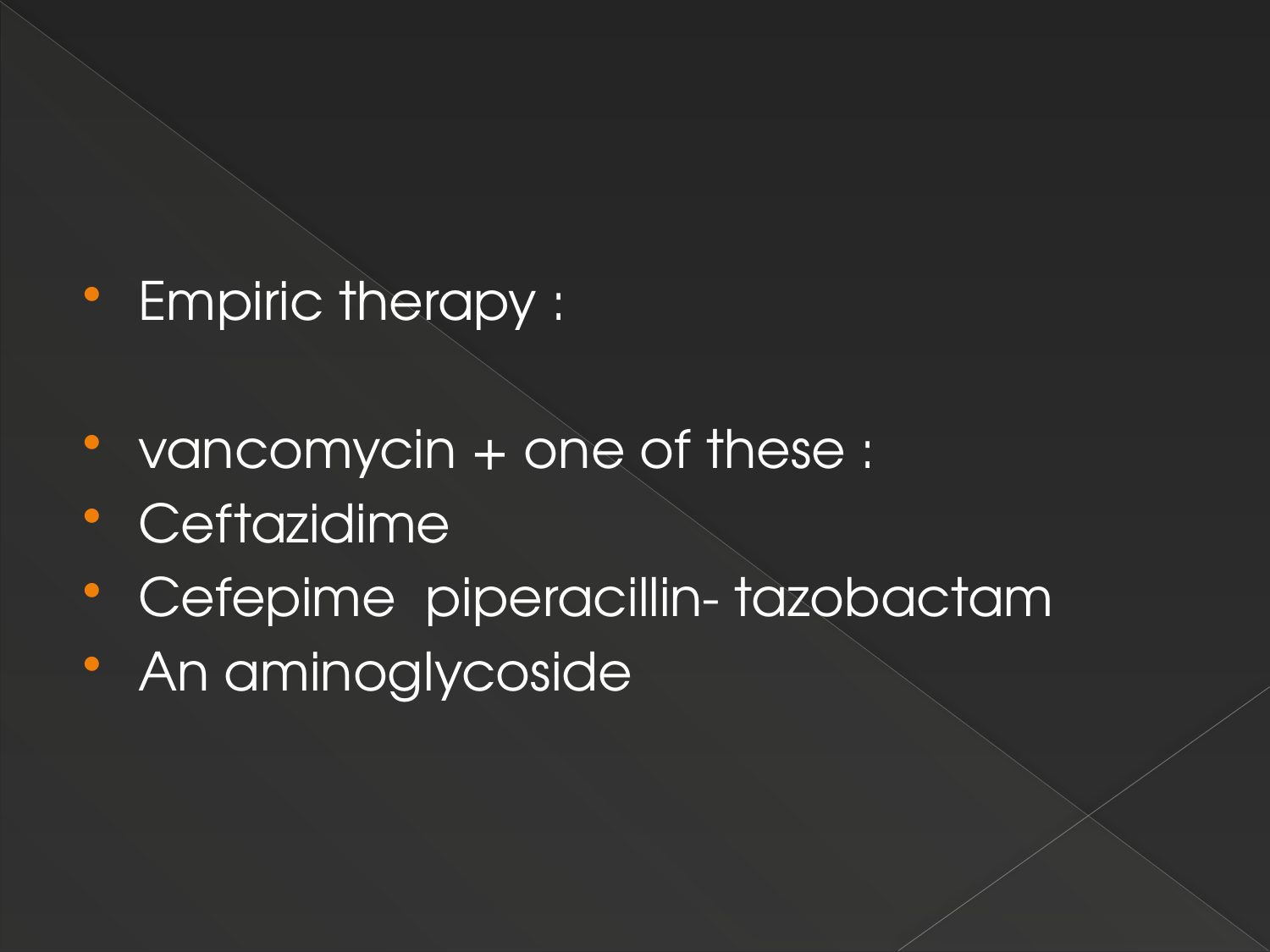

#
Empiric therapy :

vancomycin + one of these :
Ceftazidime
Cefepime  piperacillin- tazobactam
An aminoglycoside